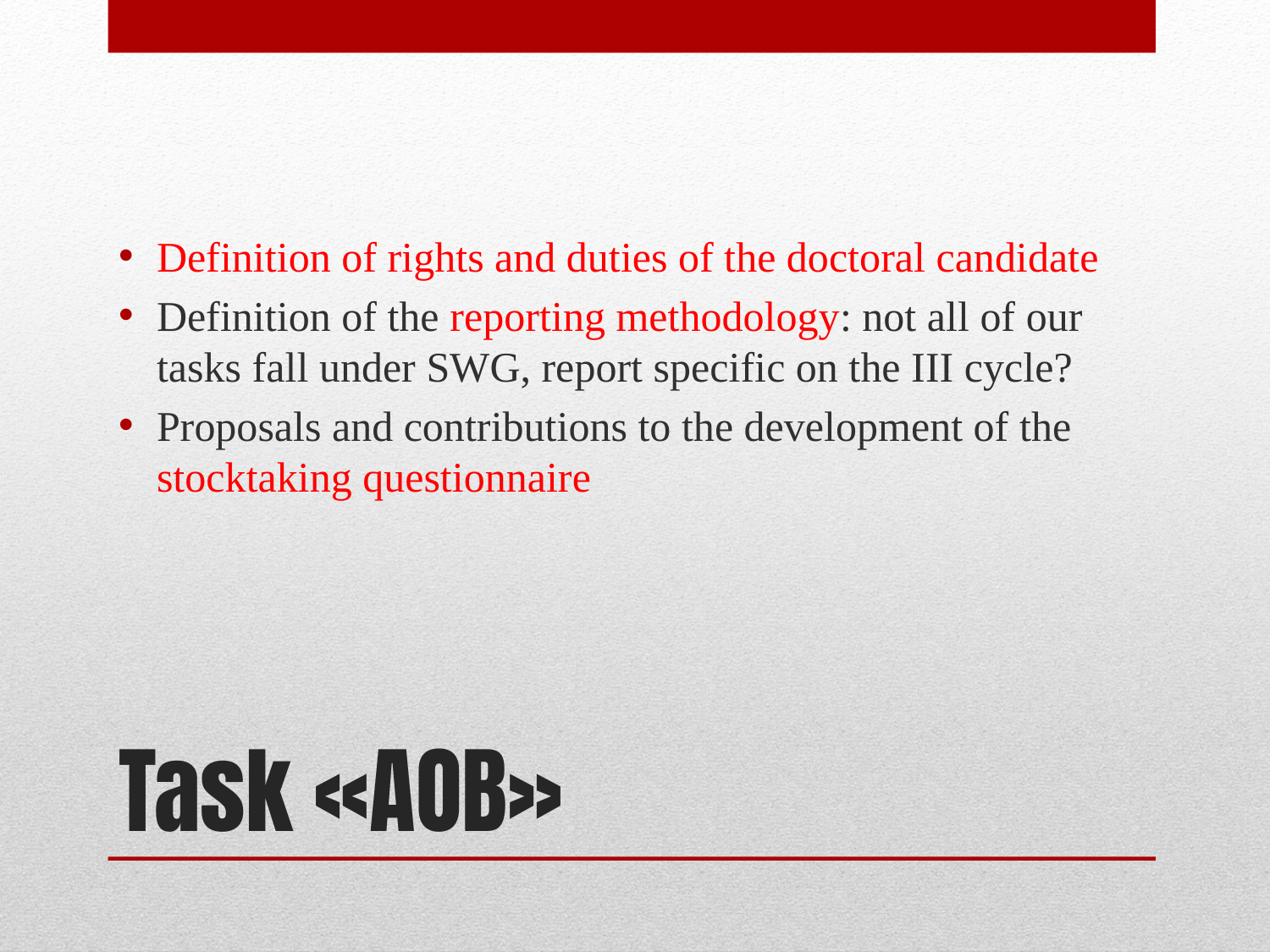

Definition of rights and duties of the doctoral candidate
Definition of the reporting methodology: not all of our tasks fall under SWG, report specific on the III cycle?
Proposals and contributions to the development of the stocktaking questionnaire
# Task «AOB»